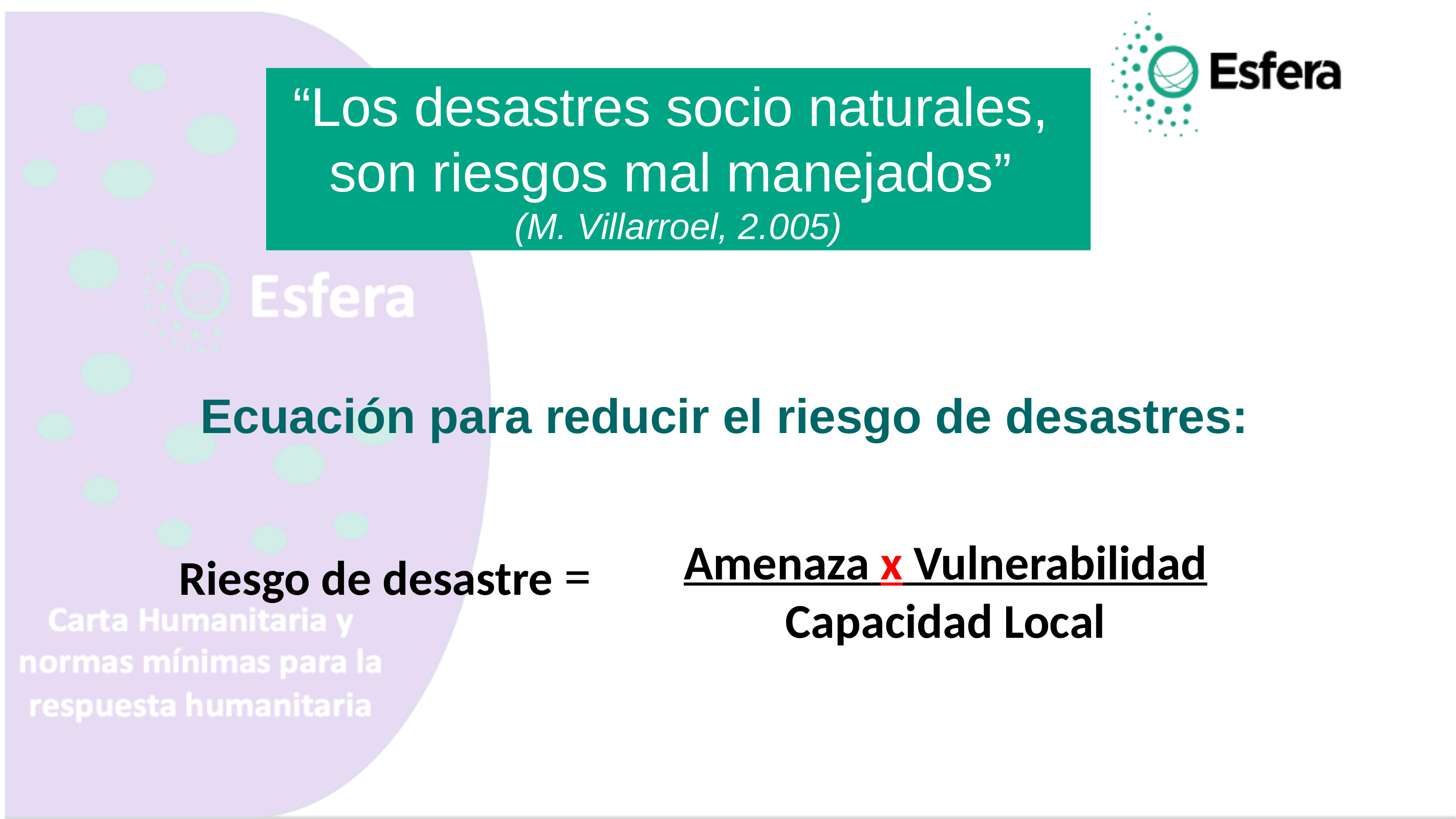

“Los desastres socio naturales,
son riesgos mal manejados”
(M. Villarroel, 2.005)
Ecuación para reducir el riesgo de desastres:
Riesgo de desastre =
Amenaza x Vulnerabilidad
Capacidad Local